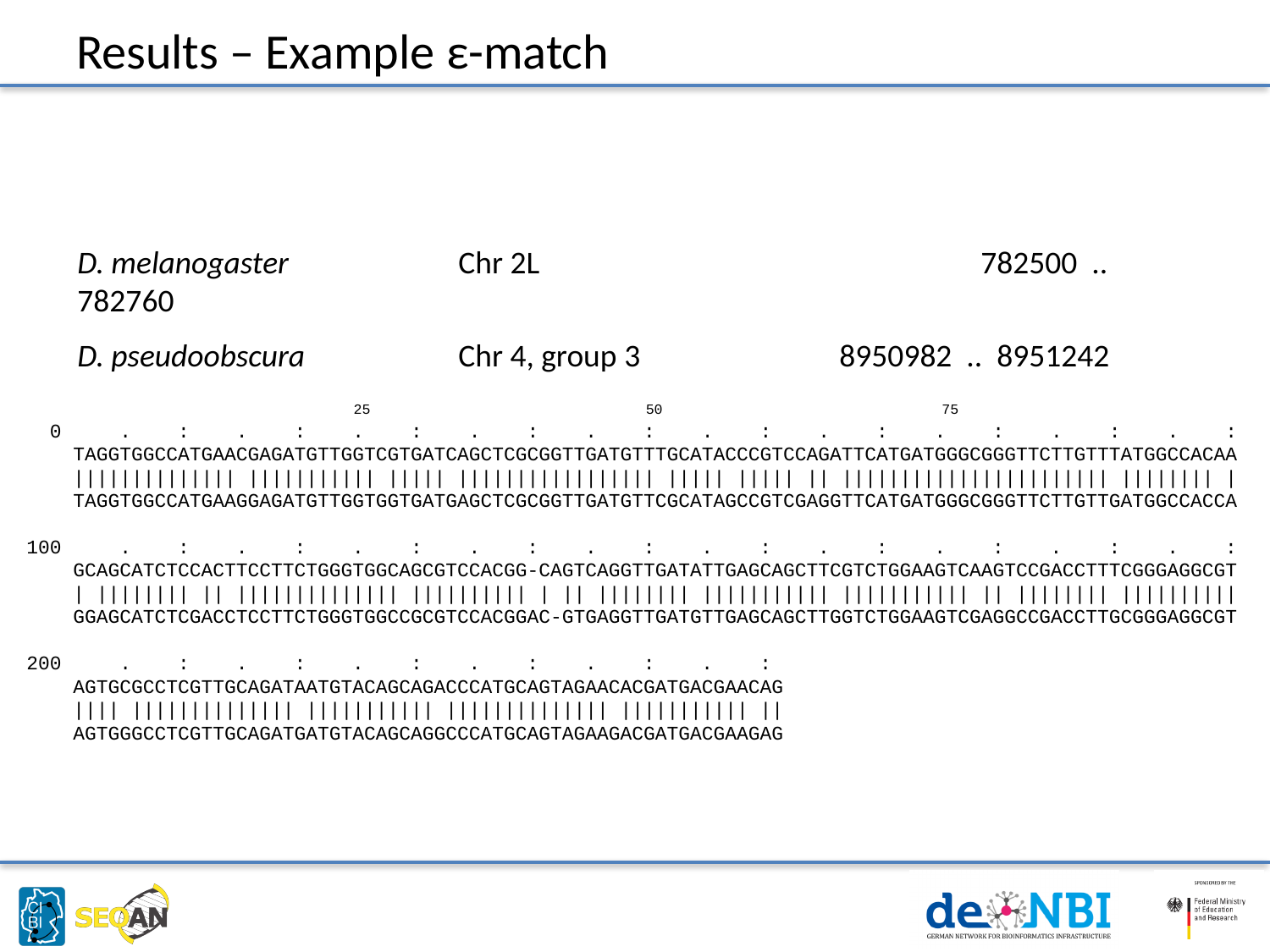

# Results – Example ε-match
D. melanogaster		Chr 2L				  782500  ..    782760

D. pseudoobscura		Chr 4, group 3		8950982  ..  8951242

                                        25                               50                                 75
   0     .    :    .    :    .    :    .    :    .    :    .    :    .    :    .    :    .    :    .    :
     TAGGTGGCCATGAACGAGATGTTGGTCGTGATCAGCTCGCGGTTGATGTTTGCATACCCGTCCAGATTCATGATGGGCGGGTTCTTGTTTATGGCCACAA
     |||||||||||||| ||||||||||| ||||| ||||||||||||||||| ||||| ||||| || ||||||||||||||||||||||| |||||||| |
     TAGGTGGCCATGAAGGAGATGTTGGTGGTGATGAGCTCGCGGTTGATGTTCGCATAGCCGTCGAGGTTCATGATGGGCGGGTTCTTGTTGATGGCCACCA

 100     .    :    .    :    .    :    .    :    .    :    .    :    .    :    .    :    .    :    .    :
     GCAGCATCTCCACTTCCTTCTGGGTGGCAGCGTCCACGG-CAGTCAGGTTGATATTGAGCAGCTTCGTCTGGAAGTCAAGTCCGACCTTTCGGGAGGCGT
     | |||||||| || |||||||||||||| |||||||||| | || |||||||| ||||||||||| ||||||||||| || |||||||| ||||||||||
     GGAGCATCTCGACCTCCTTCTGGGTGGCCGCGTCCACGGAC-GTGAGGTTGATGTTGAGCAGCTTGGTCTGGAAGTCGAGGCCGACCTTGCGGGAGGCGT

 200     .    :    .    :    .    :    .    :    .    :    .    :
     AGTGCGCCTCGTTGCAGATAATGTACAGCAGACCCATGCAGTAGAACACGATGACGAACAG
     |||| |||||||||||||| ||||||||||| |||||||||||||| ||||||||||| ||
     AGTGGGCCTCGTTGCAGATGATGTACAGCAGGCCCATGCAGTAGAAGACGATGACGAAGAG